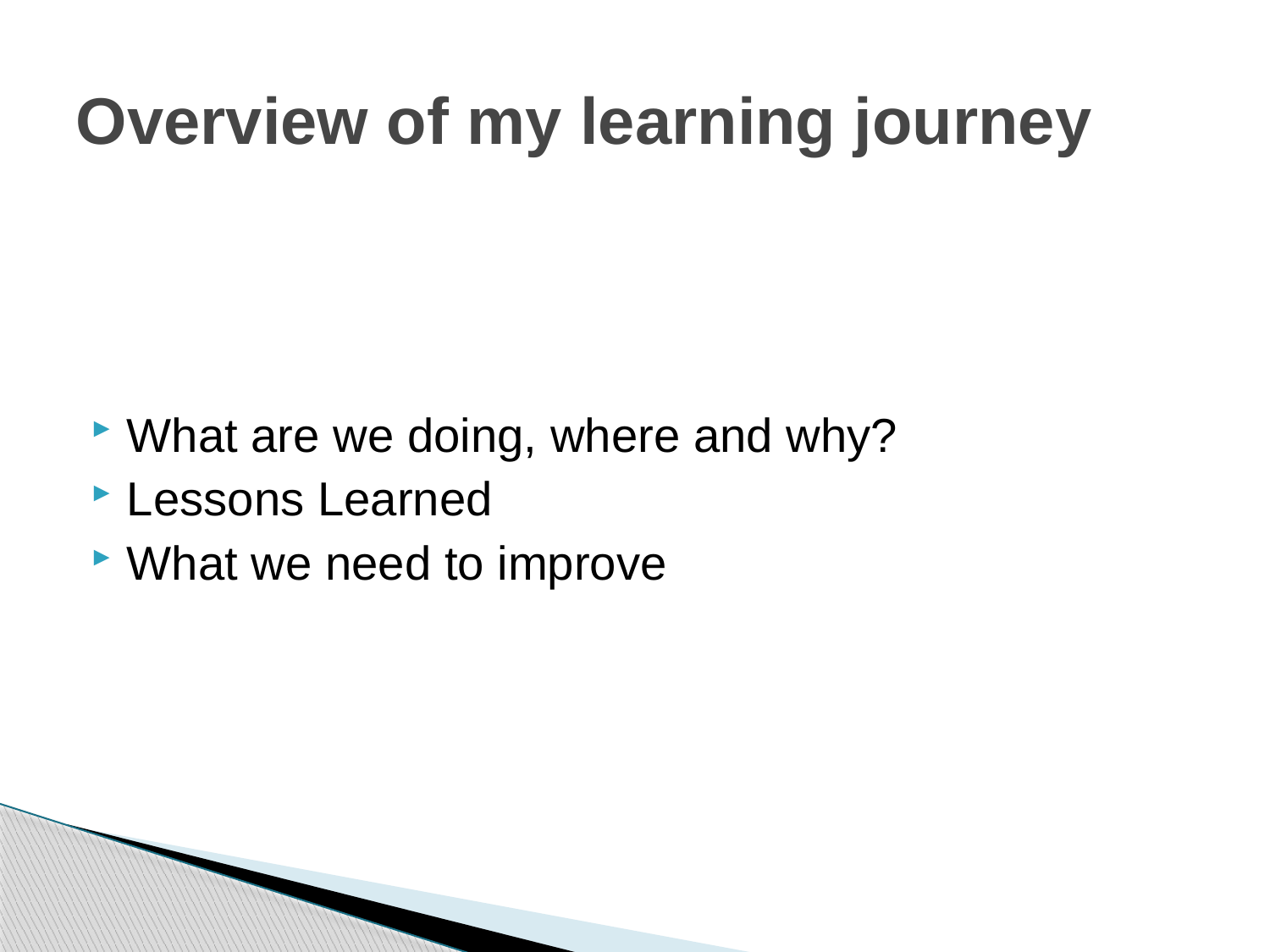

# Overview of my learning journey

What are we doing, where and why?
Lessons Learned
What we need to improve